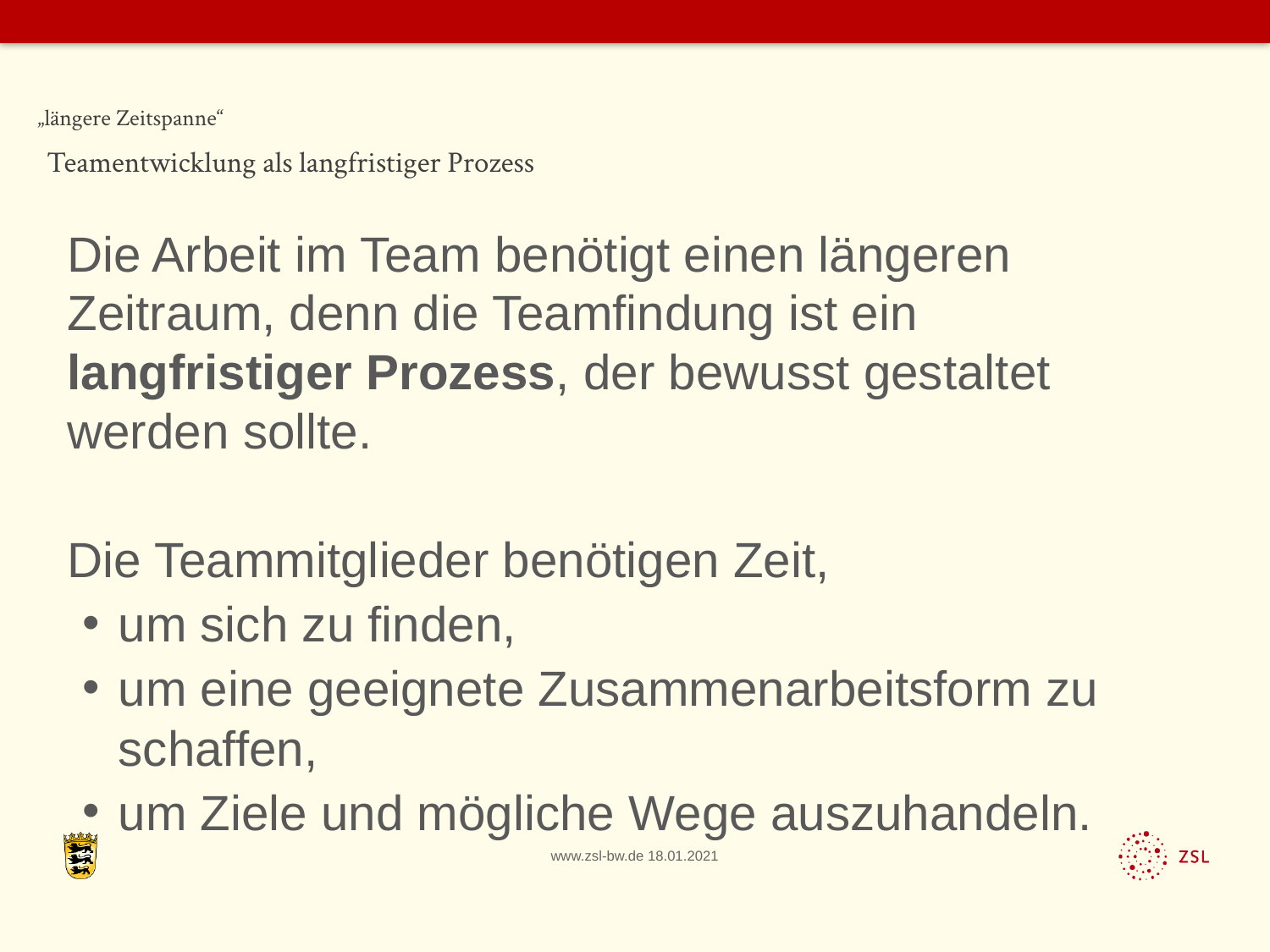

# „längere Zeitspanne“ Teamentwicklung als langfristiger Prozess
Die Arbeit im Team benötigt einen längeren Zeitraum, denn die Teamfindung ist ein langfristiger Prozess, der bewusst gestaltet werden sollte.

Die Teammitglieder benötigen Zeit,
um sich zu finden,
um eine geeignete Zusammenarbeitsform zu schaffen,
um Ziele und mögliche Wege auszuhandeln.